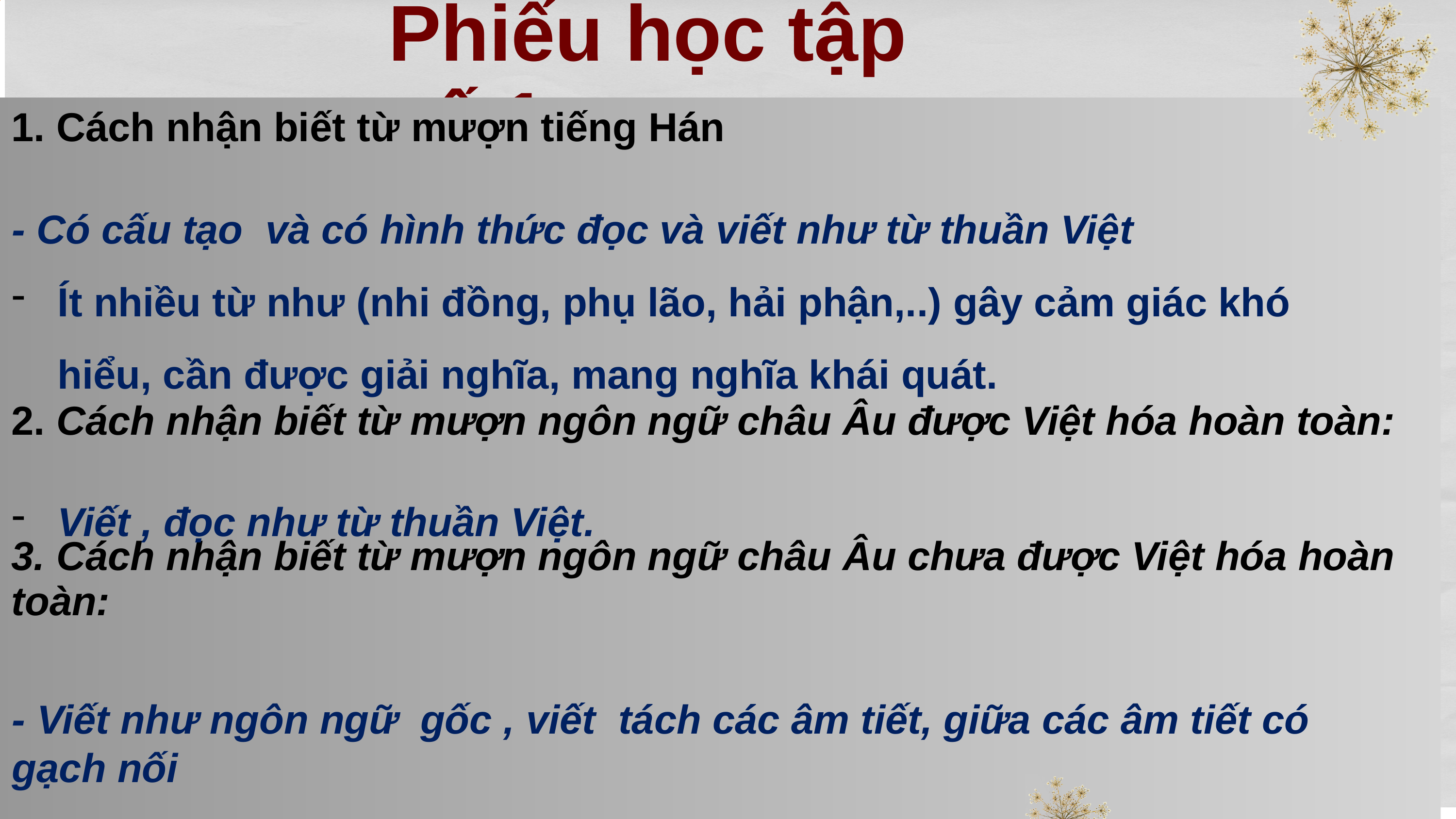

`

Phiếu học tập số 1
| 1. Cách nhận biết từ mượn tiếng Hán 2. Cách nhận biết từ mượn ngôn ngữ châu Âu được Việt hóa hoàn toàn: 3. Cách nhận biết từ mượn ngôn ngữ châu Âu chưa được Việt hóa hoàn toàn: |
| --- |
|  |
- Có cấu tạo  và có hình thức đọc và viết như từ thuần Việt
Ít nhiều từ như (nhi đồng, phụ lão, hải phận,..) gây cảm giác khó hiểu, cần được giải nghĩa, mang nghĩa khái quát.

Viết , đọc như từ thuần Việt.

- Viết như ngôn ngữ  gốc , viết  tách các âm tiết, giữa các âm tiết có gạch nối